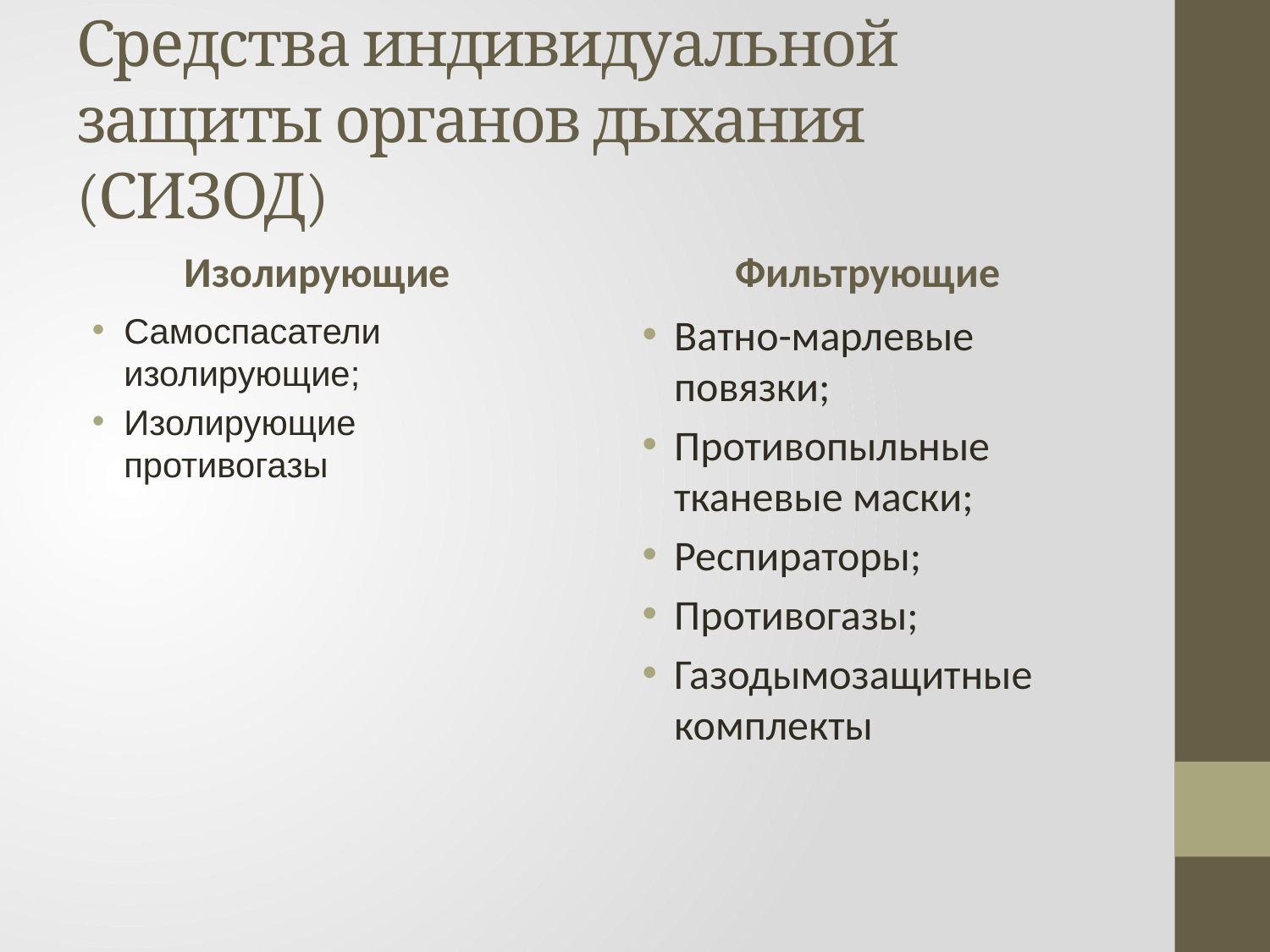

# Средства индивидуальной защиты органов дыхания (СИЗОД)
Изолирующие
Фильтрующие
Самоспасатели изолирующие;
Изолирующие противогазы
Ватно-марлевые повязки;
Противопыльные тканевые маски;
Респираторы;
Противогазы;
Газодымозащитные комплекты